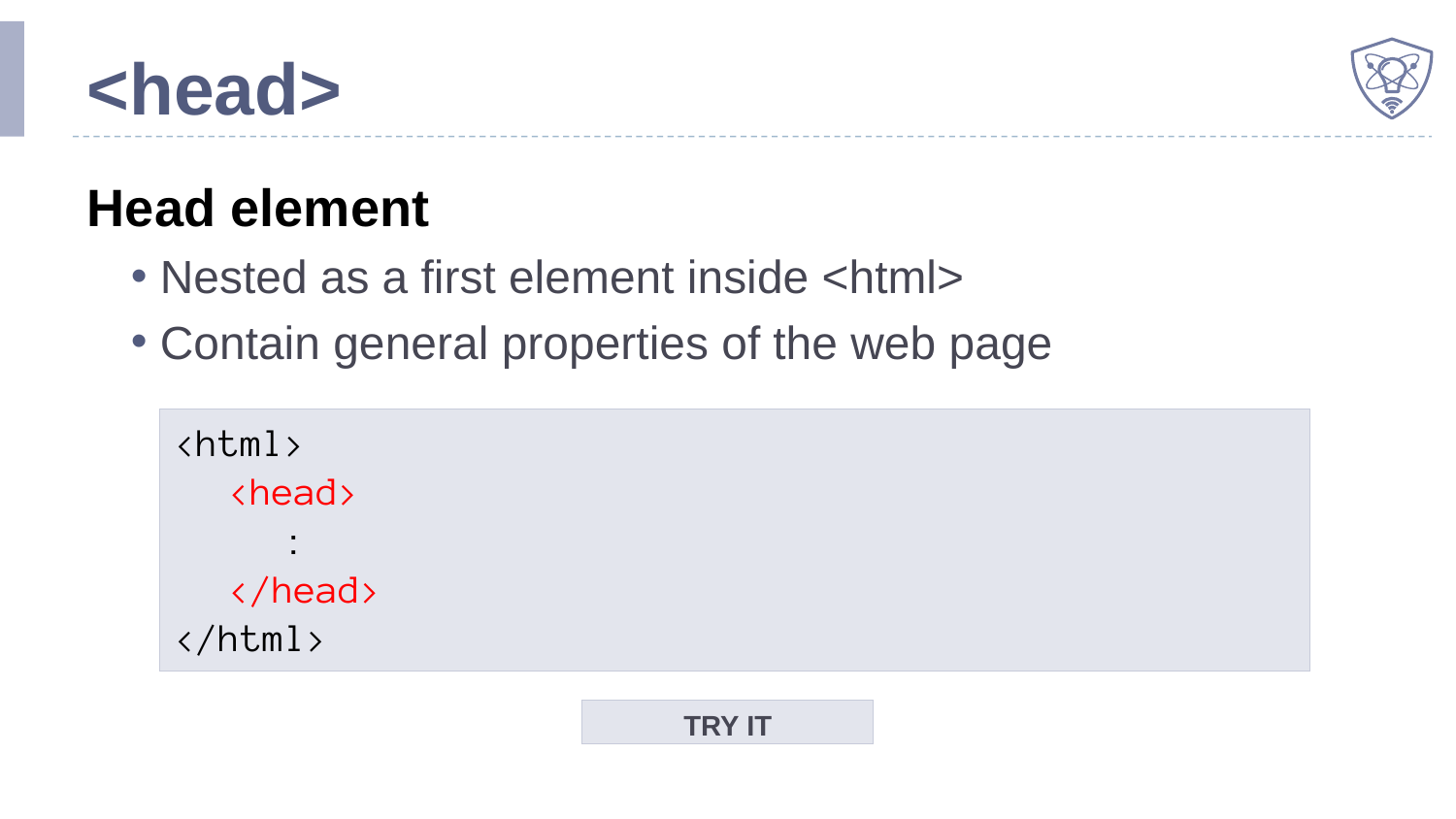

# <head>
Head element
Nested as a first element inside <html>
Contain general properties of the web page
<html>
	<head>
		:
	</head>
</html>
TRY IT